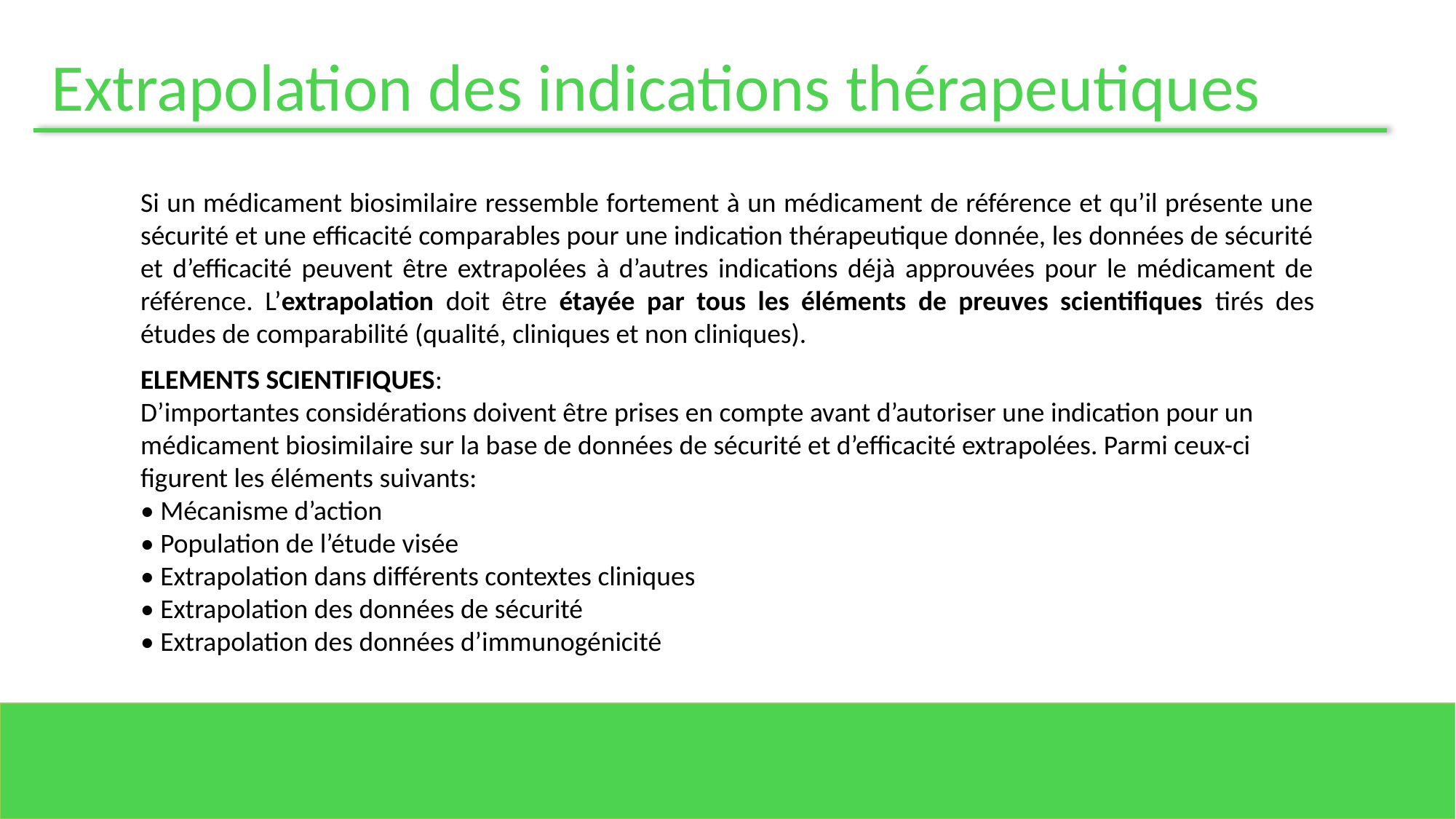

Extrapolation des indications thérapeutiques
Si un médicament biosimilaire ressemble fortement à un médicament de référence et qu’il présente une sécurité et une efficacité comparables pour une indication thérapeutique donnée, les données de sécurité et d’efficacité peuvent être extrapolées à d’autres indications déjà approuvées pour le médicament de référence. L’extrapolation doit être étayée par tous les éléments de preuves scientifiques tirés des études de comparabilité (qualité, cliniques et non cliniques).
ELEMENTS SCIENTIFIQUES:
D’importantes considérations doivent être prises en compte avant d’autoriser une indication pour un médicament biosimilaire sur la base de données de sécurité et d’efficacité extrapolées. Parmi ceux-ci figurent les éléments suivants:
• Mécanisme d’action
• Population de l’étude visée
• Extrapolation dans différents contextes cliniques
• Extrapolation des données de sécurité
• Extrapolation des données d’immunogénicité